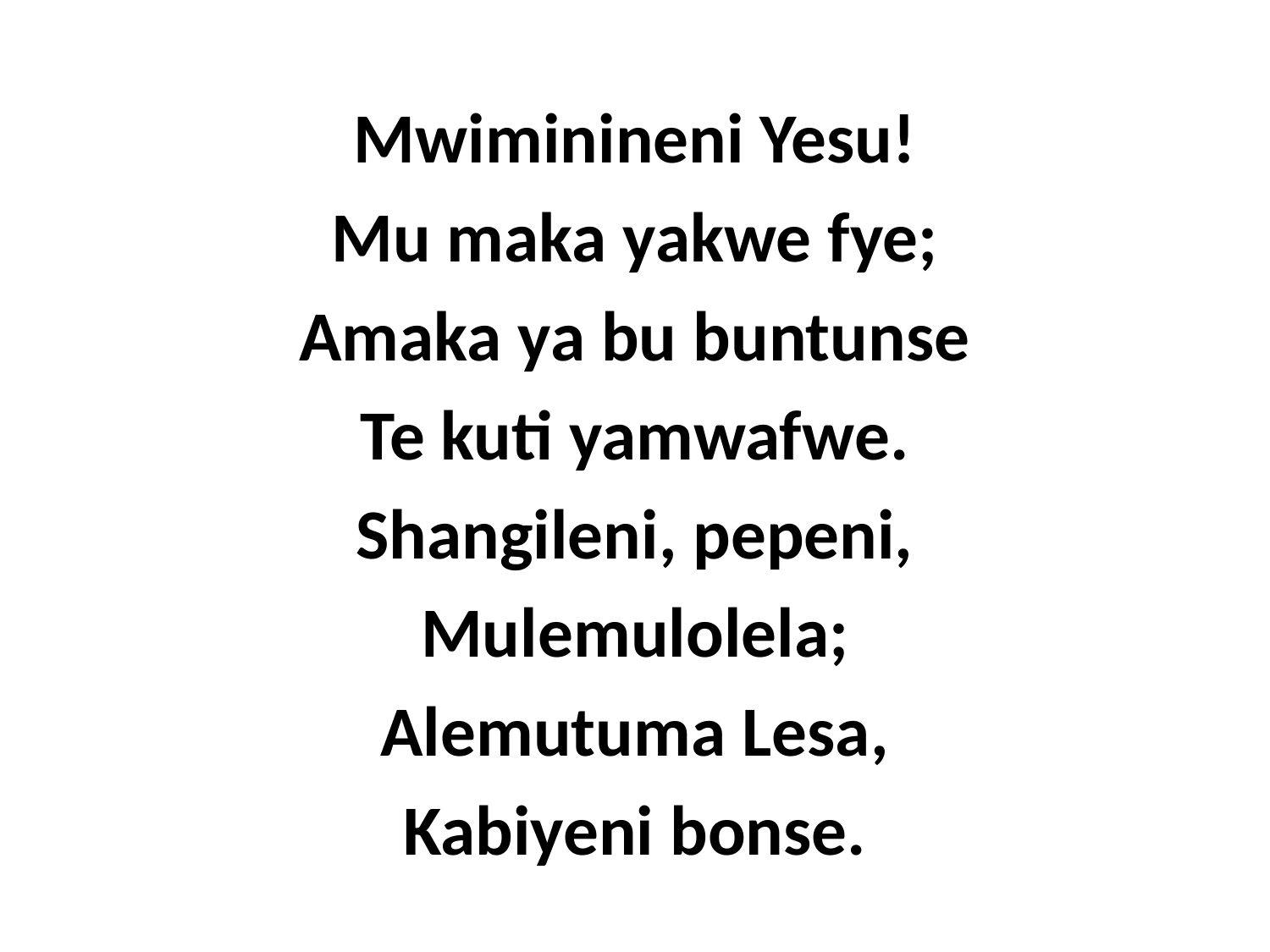

Mwiminineni Yesu!
Mu maka yakwe fye;
Amaka ya bu buntunse
Te kuti yamwafwe.
Shangileni, pepeni,
Mulemulolela;
Alemutuma Lesa,
Kabiyeni bonse.